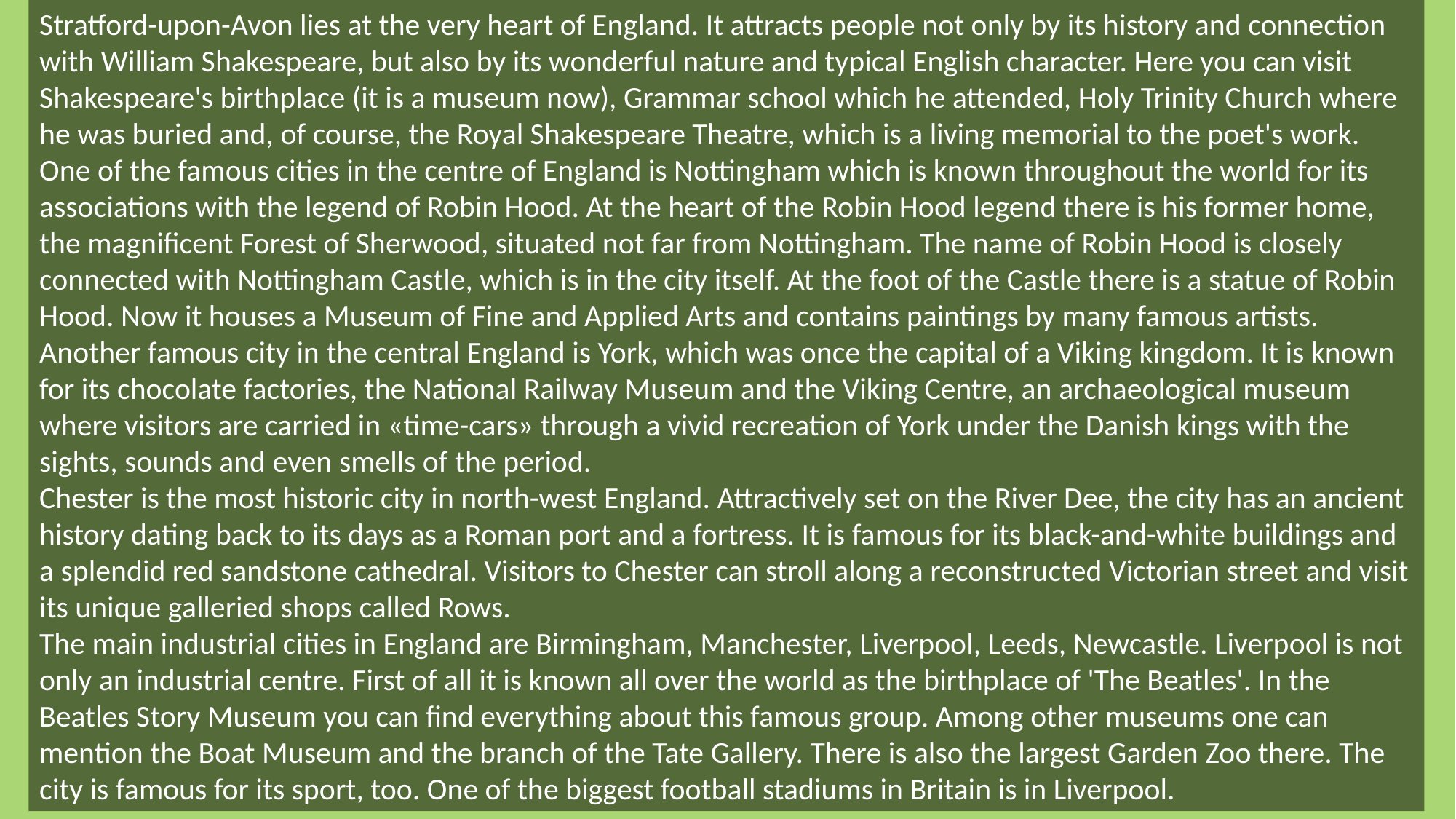

Stratford-upon-Avon lies at the very heart of England. It attracts people not only by its history and connection with William Shakespeare, but also by its wonderful nature and typical English character. Here you can visit Shakespeare's birthplace (it is a museum now), Grammar school which he attended, Holy Trinity Church where he was buried and, of course, the Royal Shakespeare Theatre, which is a living memorial to the poet's work.
One of the famous cities in the centre of England is Nottingham which is known throughout the world for its associations with the legend of Robin Hood. At the heart of the Robin Hood legend there is his former home, the magnificent Forest of Sherwood, situated not far from Nottingham. The name of Robin Hood is closely connected with Nottingham Castle, which is in the city itself. At the foot of the Castle there is a statue of Robin Hood. Now it houses a Museum of Fine and Applied Arts and contains paintings by many famous artists.
Another famous city in the central England is York, which was once the capital of a Viking kingdom. It is known for its chocolate factories, the National Railway Museum and the Viking Centre, an archaeological museum where visitors are carried in «time-cars» through a vivid recreation of York under the Danish kings with the sights, sounds and even smells of the period.
Chester is the most historic city in north-west England. Attractively set on the River Dee, the city has an ancient history dating back to its days as a Roman port and a fortress. It is famous for its black-and-white buildings and a splendid red sandstone cathedral. Visitors to Chester can stroll along a reconstructed Victorian street and visit its unique galleried shops called Rows.
The main industrial cities in England are Birmingham, Manchester, Liverpool, Leeds, Newcastle. Liverpool is not only an industrial centre. First of all it is known all over the world as the birthplace of 'The Beatles'. In the Beatles Story Museum you can find everything about this famous group. Among other museums one can mention the Boat Museum and the branch of the Tate Gallery. There is also the largest Garden Zoo there. The city is famous for its sport, too. One of the biggest football stadiums in Britain is in Liverpool.